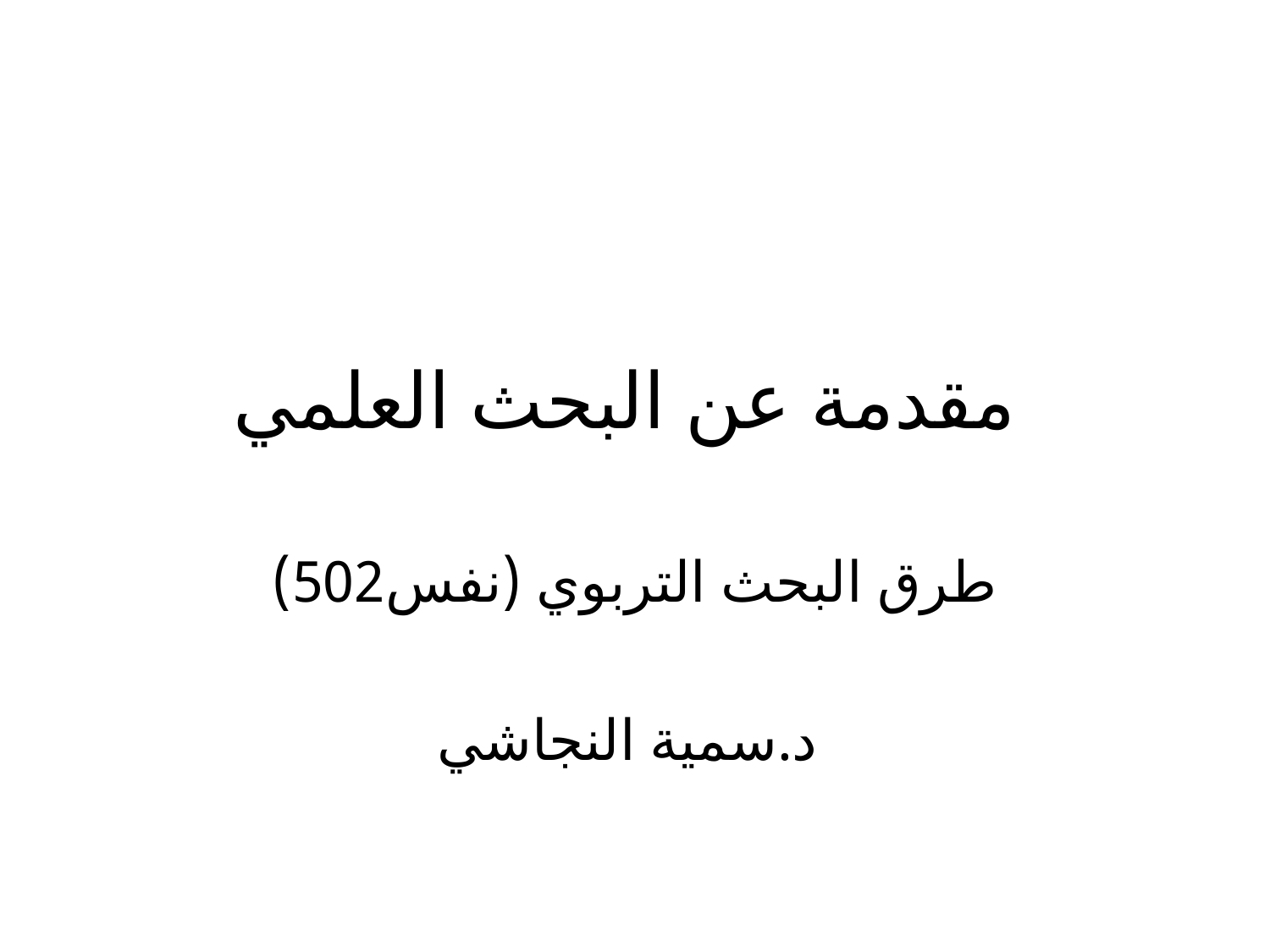

# مقدمة عن البحث العلمي
طرق البحث التربوي (نفس502)

د.سمية النجاشي